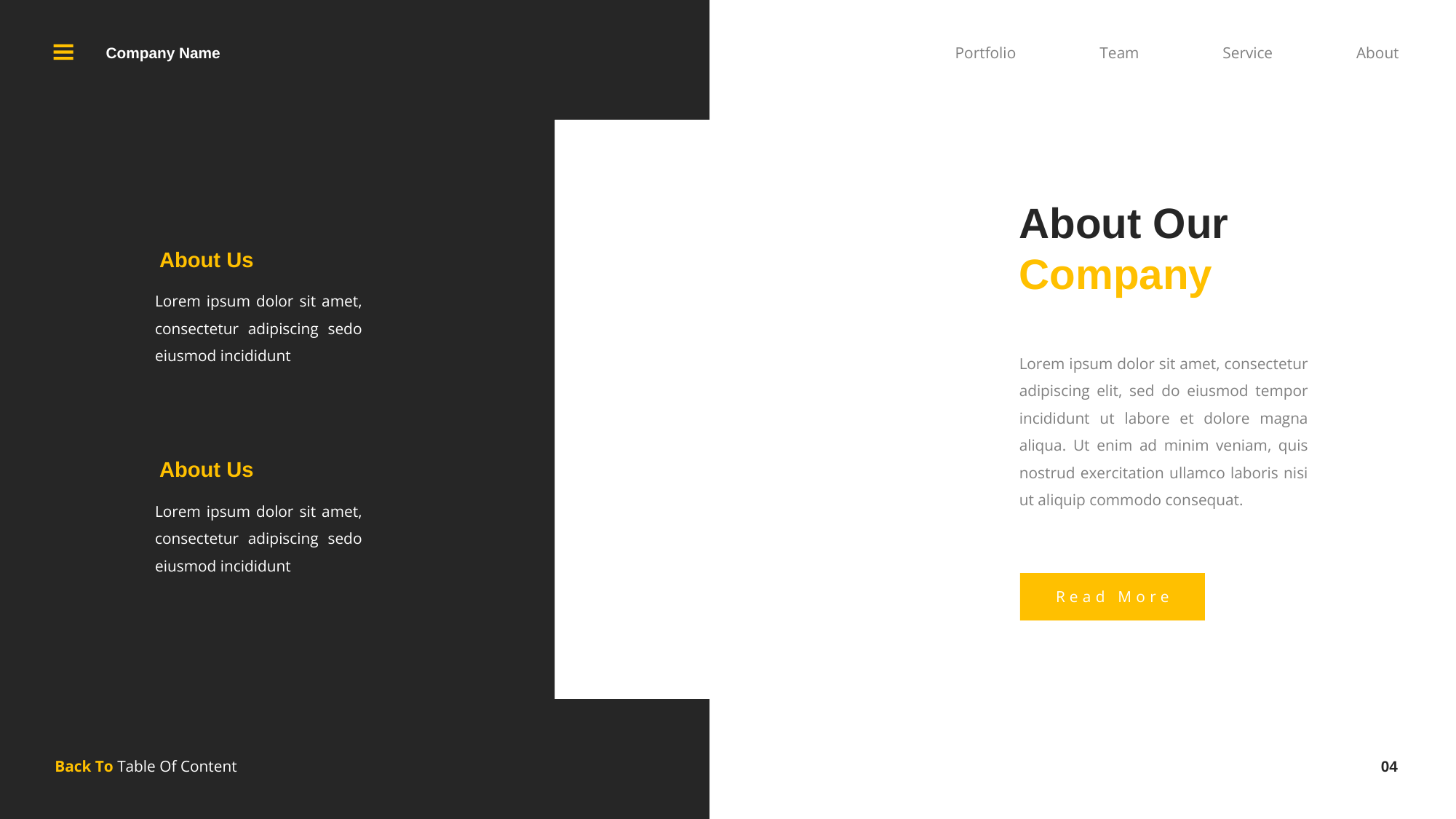

Company Name
Portfolio
Team
Service
About

About Our Company

About Us
Lorem ipsum dolor sit amet, consectetur adipiscing sedo eiusmod incididunt
Lorem ipsum dolor sit amet, consectetur adipiscing elit, sed do eiusmod tempor incididunt ut labore et dolore magna aliqua. Ut enim ad minim veniam, quis nostrud exercitation ullamco laboris nisi ut aliquip commodo consequat.

About Us
Lorem ipsum dolor sit amet, consectetur adipiscing sedo eiusmod incididunt

Read More
04
Back To Table Of Content